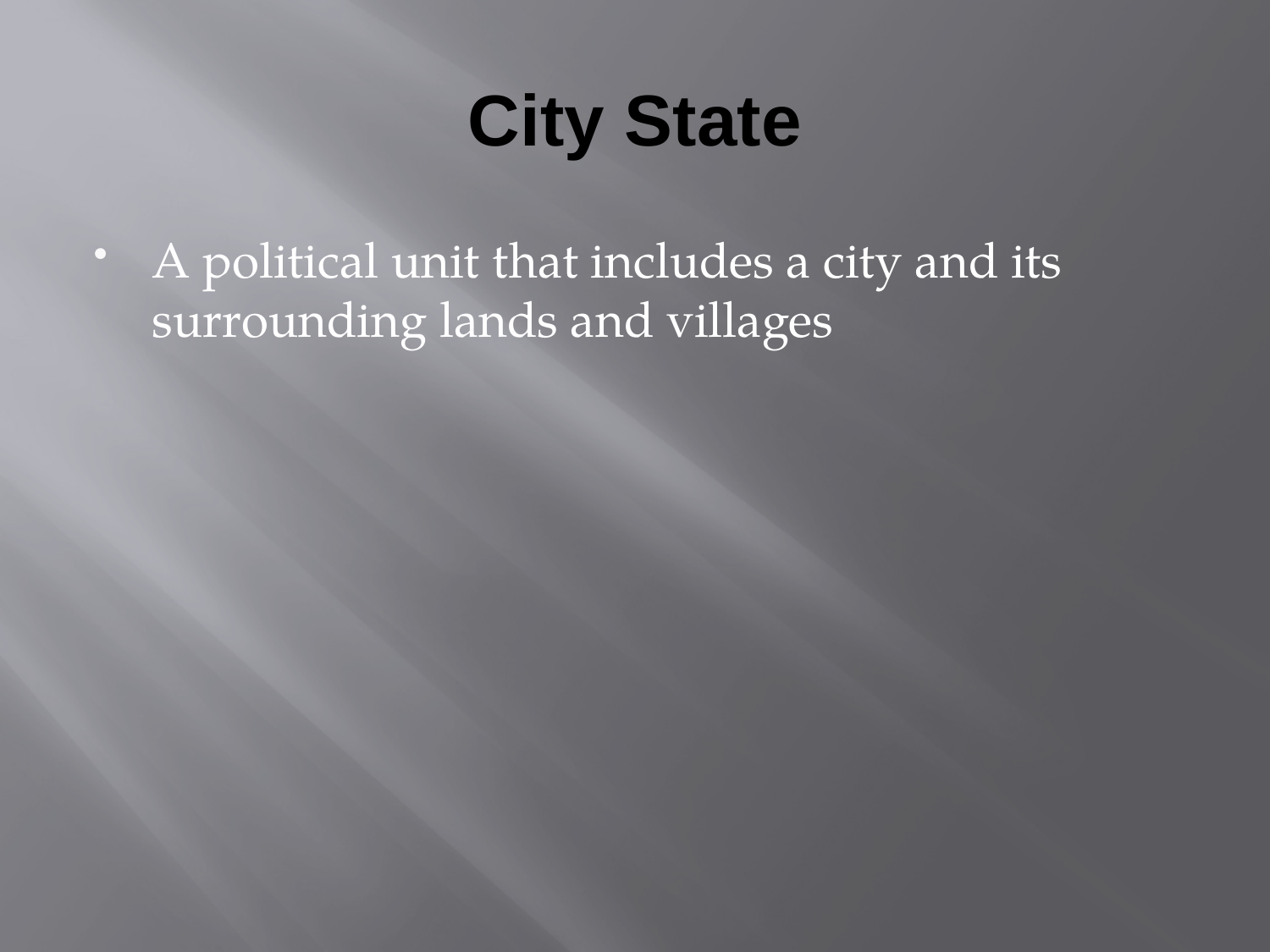

# City State
A political unit that includes a city and its surrounding lands and villages